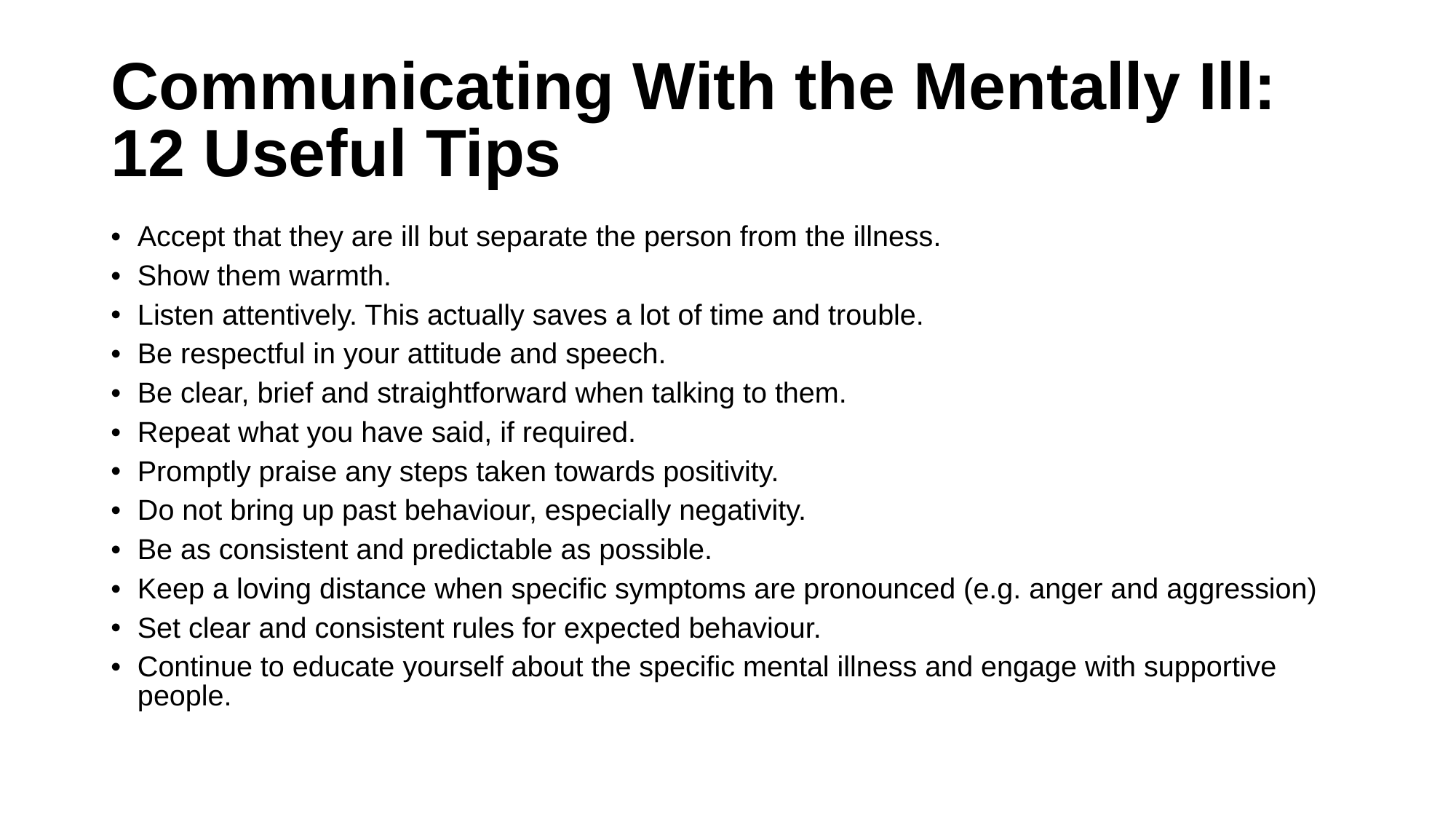

# Communicating With the Mentally Ill: 12 Useful Tips
Accept that they are ill but separate the person from the illness.
Show them warmth.
Listen attentively. This actually saves a lot of time and trouble.
Be respectful in your attitude and speech.
Be clear, brief and straightforward when talking to them.
Repeat what you have said, if required.
Promptly praise any steps taken towards positivity.
Do not bring up past behaviour, especially negativity.
Be as consistent and predictable as possible.
Keep a loving distance when specific symptoms are pronounced (e.g. anger and aggression)
Set clear and consistent rules for expected behaviour.
Continue to educate yourself about the specific mental illness and engage with supportive people.